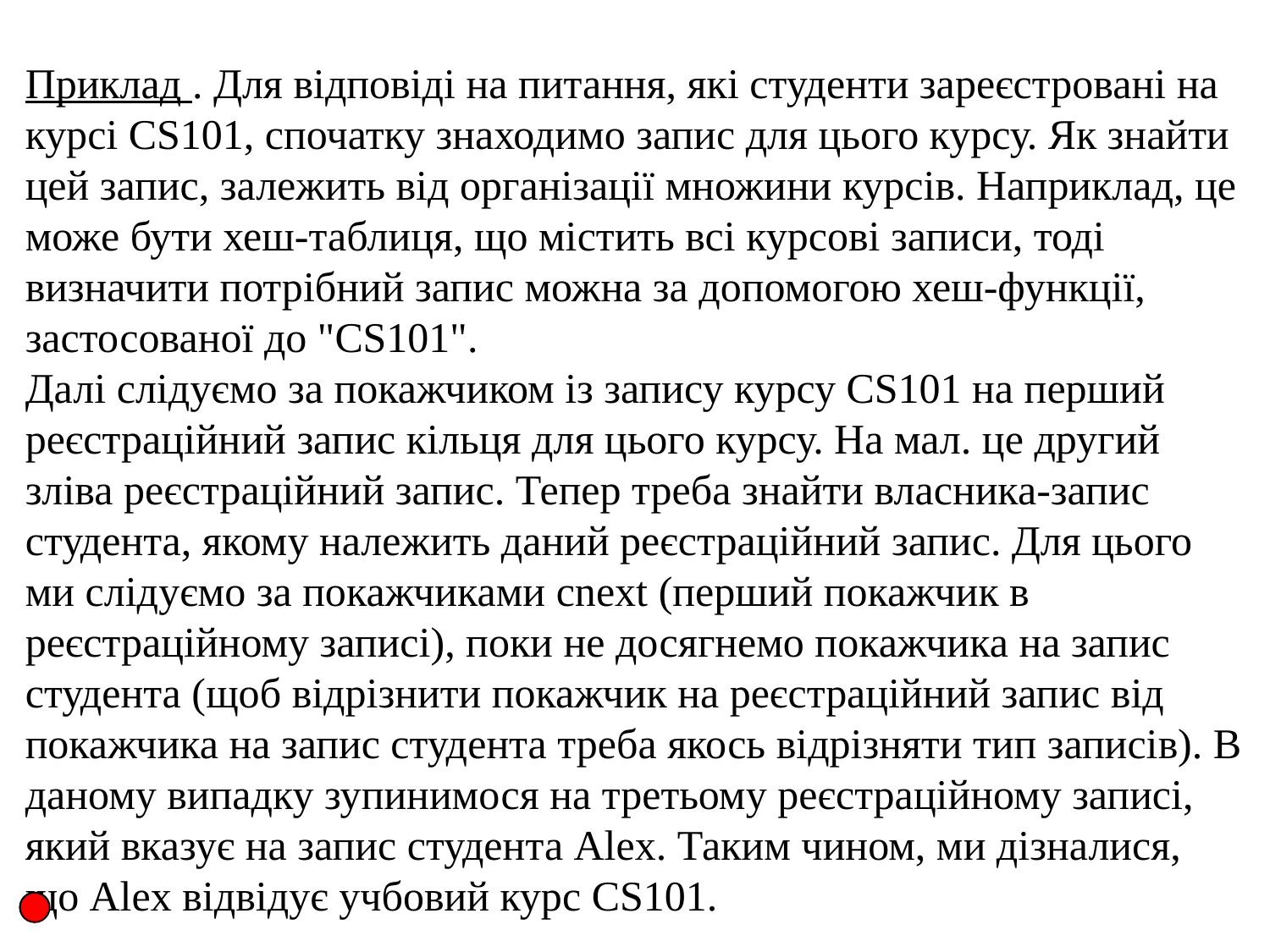

Приклад . Для відповіді на питання, які студенти зареєстровані на курсі CS101, спочатку знаходимо запис для цього курсу. Як знайти цей запис, залежить від організації множини курсів. Наприклад, це може бути хеш-таблиця, що містить всі курсові записи, тоді визначити потрібний запис можна за допомогою хеш-функції, застосованої до "CS101".
Далі слідуємо за покажчиком із запису курсу CS101 на перший реєстраційний запис кільця для цього курсу. На мал. це другий зліва реєстраційний запис. Тепер треба знайти власника-запис студента, якому належить даний реєстраційний запис. Для цього ми слідуємо за покажчиками cnext (перший покажчик в реєстраційному записі), поки не досягнемо покажчика на запис студента (щоб відрізнити покажчик на реєстраційний запис від покажчика на запис студента треба якось відрізняти тип записів). В даному випадку зупинимося на третьому реєстраційному записі, який вказує на запис студента Alex. Таким чином, ми дізналися, що Alex відвідує учбовий курс CS101.